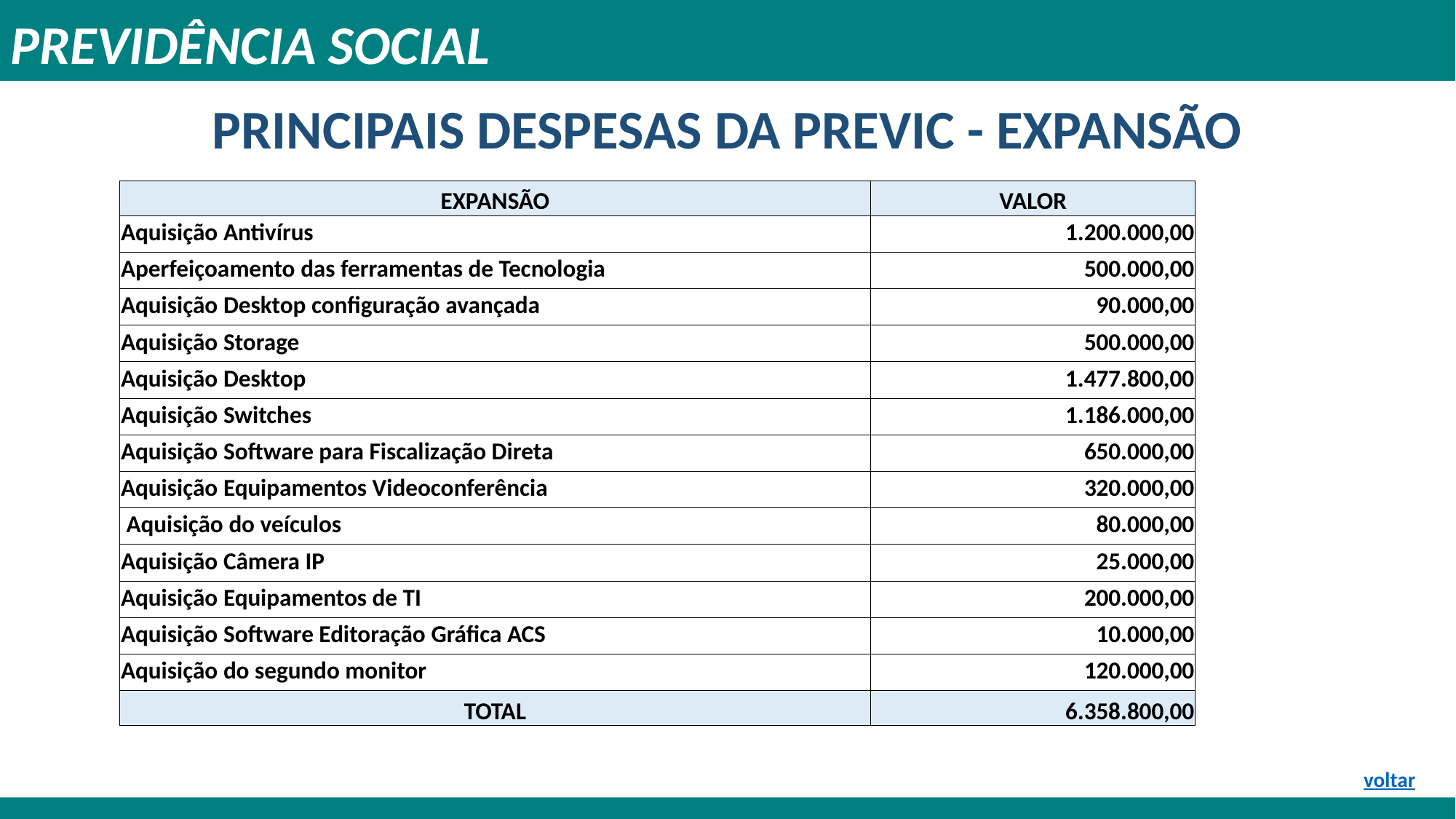

PREVIDÊNCIA SOCIAL
# PRINCIPAIS DESPESAS DA PREVIC - EXPANSÃO
| EXPANSÃO | VALOR |
| --- | --- |
| Aquisição Antivírus | 1.200.000,00 |
| Aperfeiçoamento das ferramentas de Tecnologia | 500.000,00 |
| Aquisição Desktop configuração avançada | 90.000,00 |
| Aquisição Storage | 500.000,00 |
| Aquisição Desktop | 1.477.800,00 |
| Aquisição Switches | 1.186.000,00 |
| Aquisição Software para Fiscalização Direta | 650.000,00 |
| Aquisição Equipamentos Videoconferência | 320.000,00 |
| Aquisição do veículos | 80.000,00 |
| Aquisição Câmera IP | 25.000,00 |
| Aquisição Equipamentos de TI | 200.000,00 |
| Aquisição Software Editoração Gráfica ACS | 10.000,00 |
| Aquisição do segundo monitor | 120.000,00 |
| TOTAL | 6.358.800,00 |
voltar